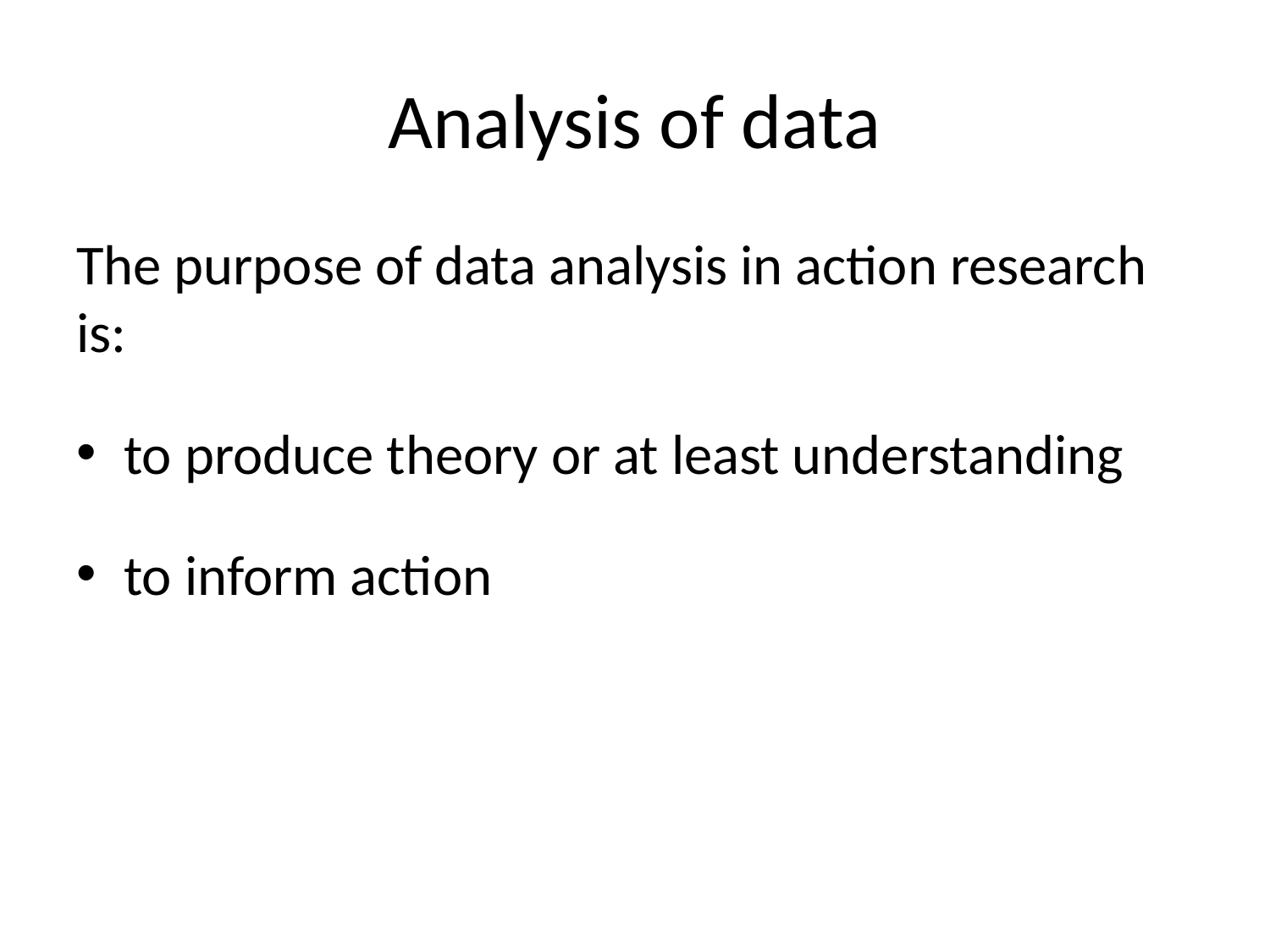

# Analysis of data
The purpose of data analysis in action research is:
to produce theory or at least understanding
to inform action